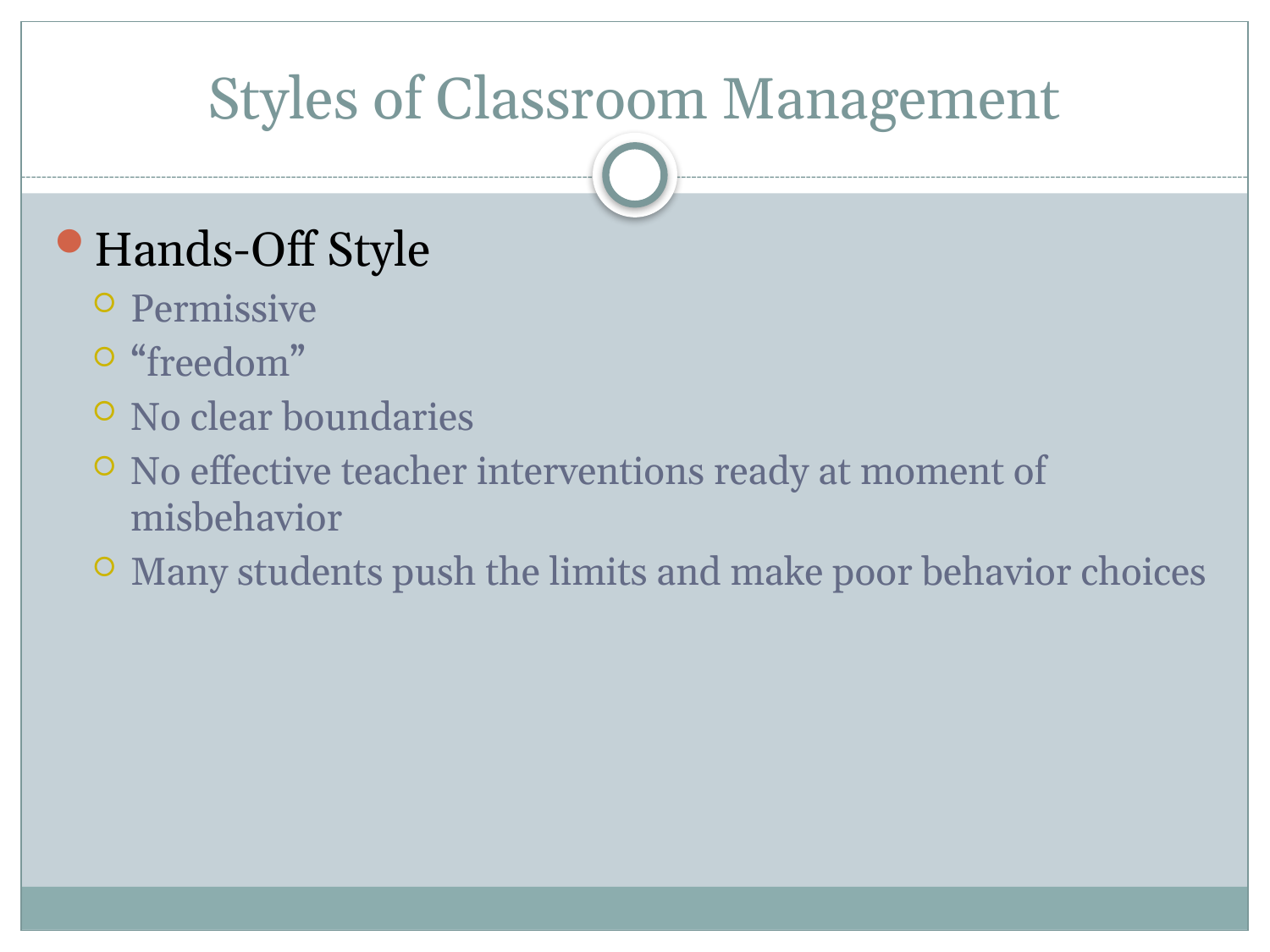

# Styles of Classroom Management
Hands-Off Style
Permissive
“freedom”
No clear boundaries
No effective teacher interventions ready at moment of misbehavior
Many students push the limits and make poor behavior choices